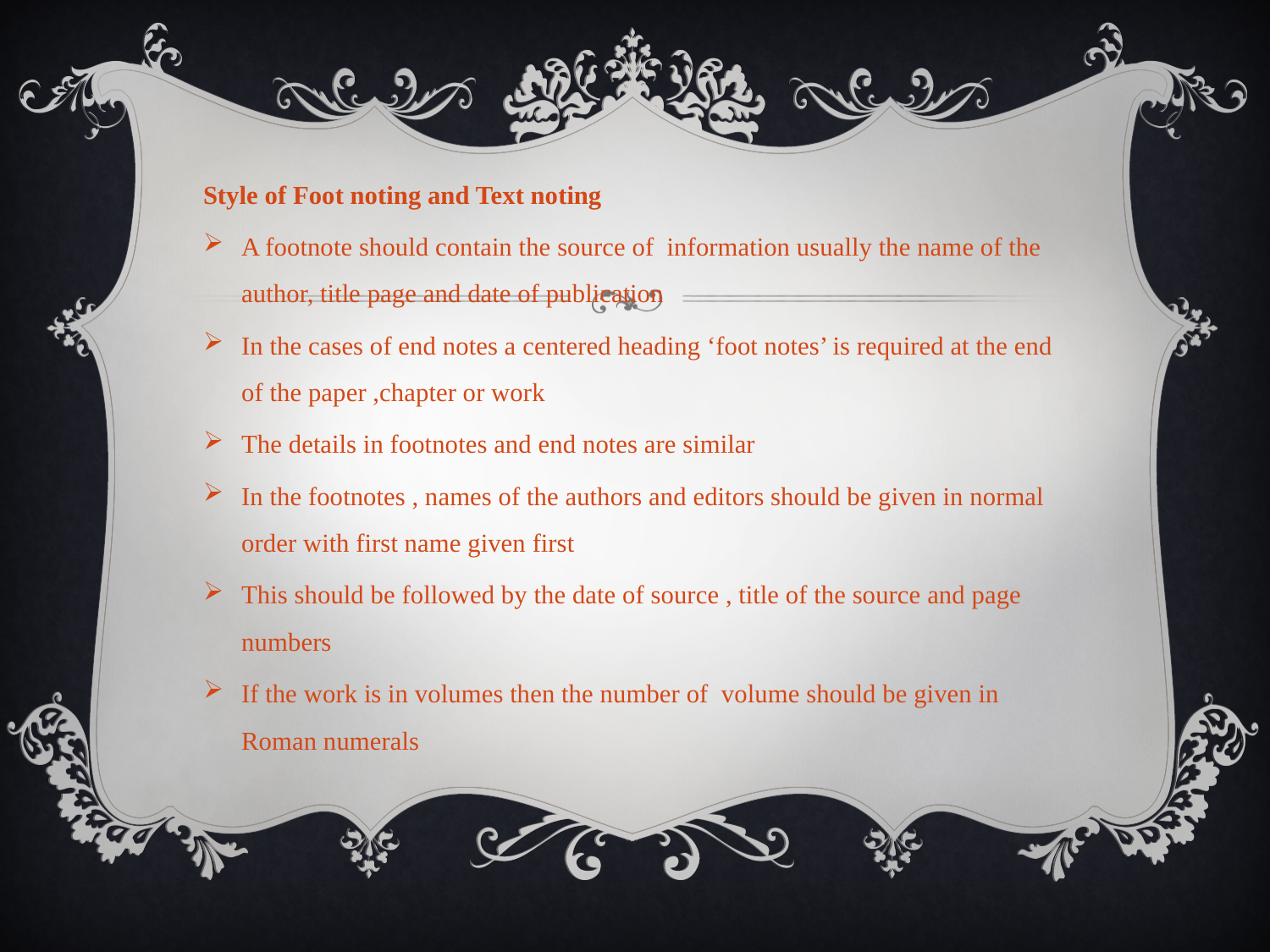

Style of Foot noting and Text noting
A footnote should contain the source of  information usually the name of the author, title page and date of publication
In the cases of end notes a centered heading ‘foot notes’ is required at the end of the paper ,chapter or work
The details in footnotes and end notes are similar
In the footnotes , names of the authors and editors should be given in normal order with first name given first
This should be followed by the date of source , title of the source and page numbers
If the work is in volumes then the number of  volume should be given in Roman numerals